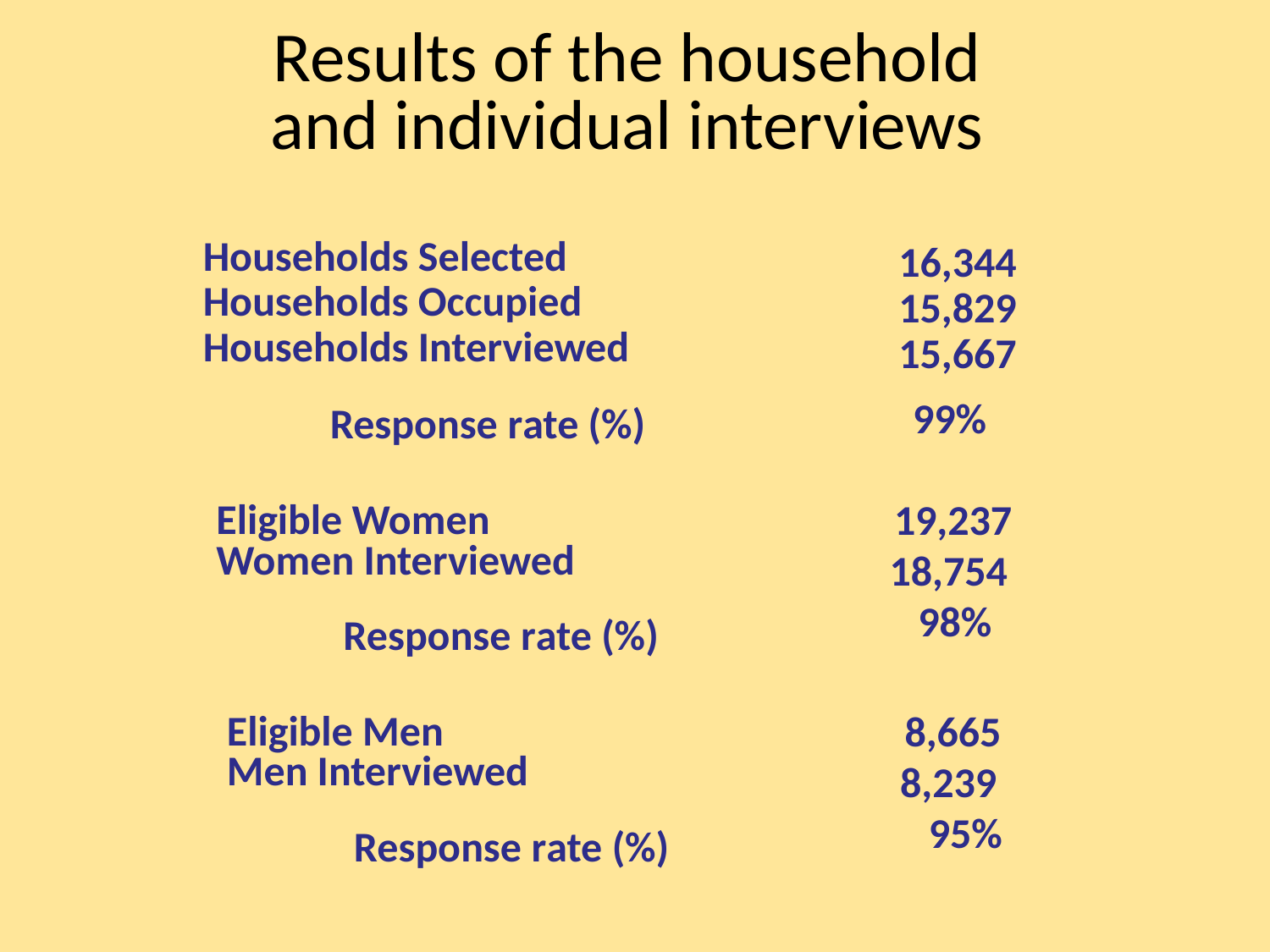

# Results of the household and individual interviews

Households Selected
Households Occupied
Households Interviewed

 	Response rate (%)
 16,344
 15,829
 15,667

  99%

  19,237
  18,754
     98%
Eligible Women
Women Interviewed

  	Response rate (%)
  8,665
  8,239
     95%
Eligible Men
Men Interviewed

  	Response rate (%)